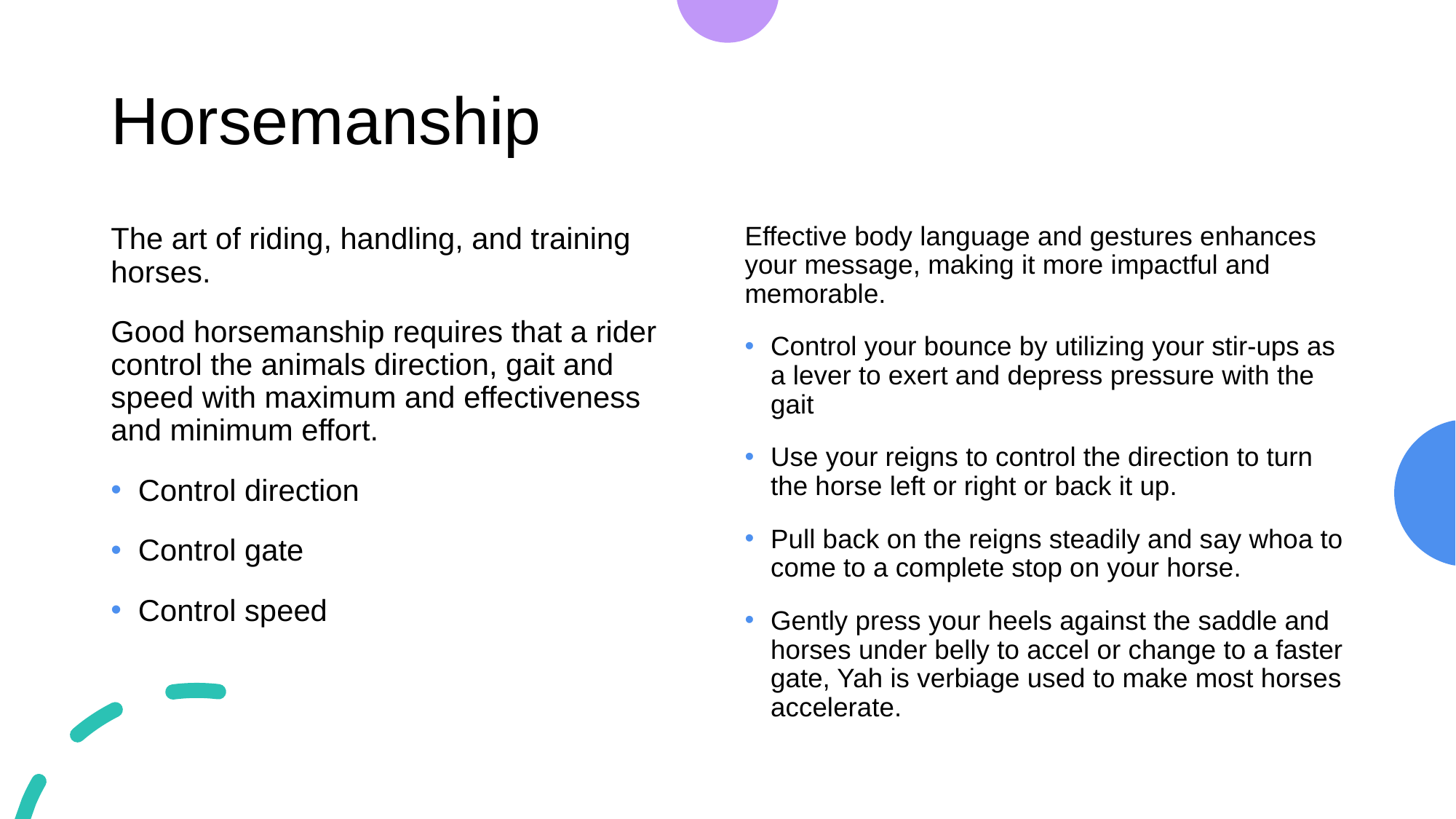

# Horsemanship
Effective body language and gestures enhances your message, making it more impactful and memorable.
Control your bounce by utilizing your stir-ups as a lever to exert and depress pressure with the gait
Use your reigns to control the direction to turn the horse left or right or back it up.
Pull back on the reigns steadily and say whoa to come to a complete stop on your horse.
Gently press your heels against the saddle and horses under belly to accel or change to a faster gate, Yah is verbiage used to make most horses accelerate.
The art of riding, handling, and training horses.
Good horsemanship requires that a rider control the animals direction, gait and speed with maximum and effectiveness and minimum effort.
Control direction
Control gate
Control speed